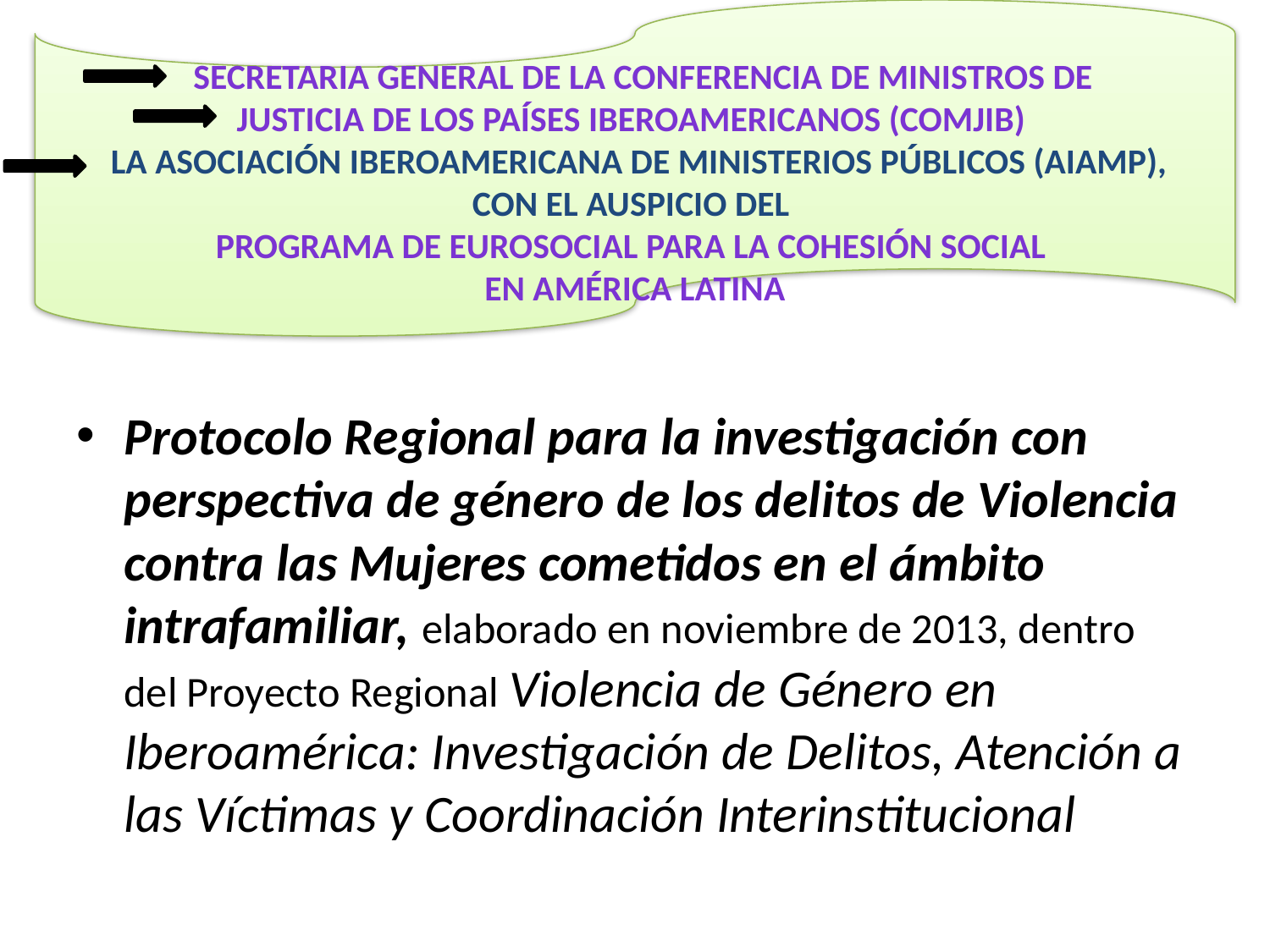

# Secretaria General de la Conferencia de Ministros de Justicia de los Países Iberoamericanos (COMJIB) la Asociación Iberoamericana de Ministerios Públicos (AIAMP), con el auspicio del Programa de EUROSocial para la Cohesión Social en América Latina

Protocolo Regional para la investigación con perspectiva de género de los delitos de Violencia contra las Mujeres cometidos en el ámbito intrafamiliar, elaborado en noviembre de 2013, dentro del Proyecto Regional Violencia de Género en Iberoamérica: Investigación de Delitos, Atención a las Víctimas y Coordinación Interinstitucional